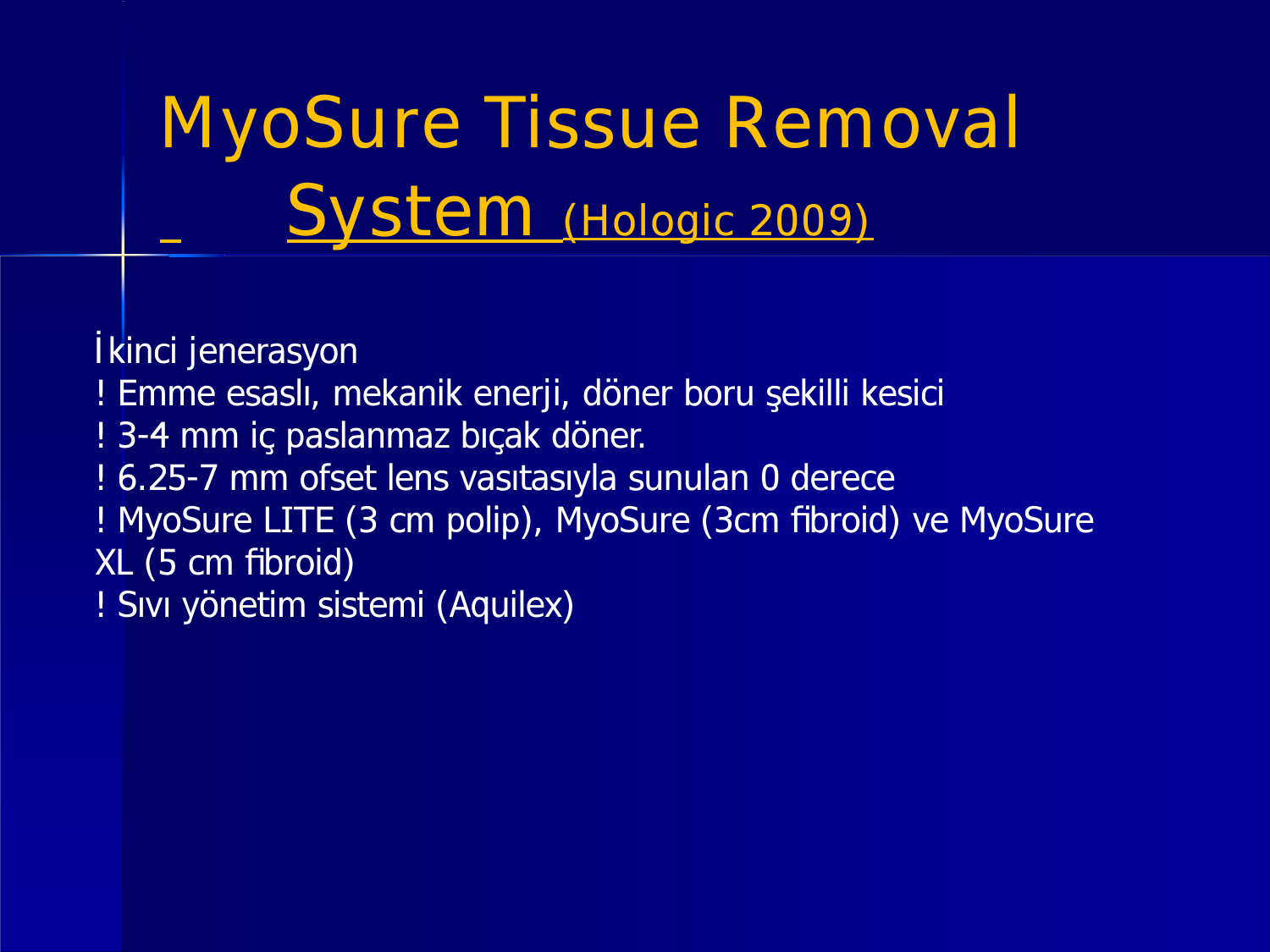

# MyoSure Tissue Removal System (Hologic 2009)
İkinci jenerasyon
! Emme esaslı, mekanik enerji, döner boru şekilli kesici
! 3-4 mm iç paslanmaz bıçak döner.
! 6.25-7 mm ofset lens vasıtasıyla sunulan 0 derece
! MyoSure LITE (3 cm polip), MyoSure (3cm fibroid) ve MyoSure
XL (5 cm fibroid)
! Sıvı yönetim sistemi (Aquilex)